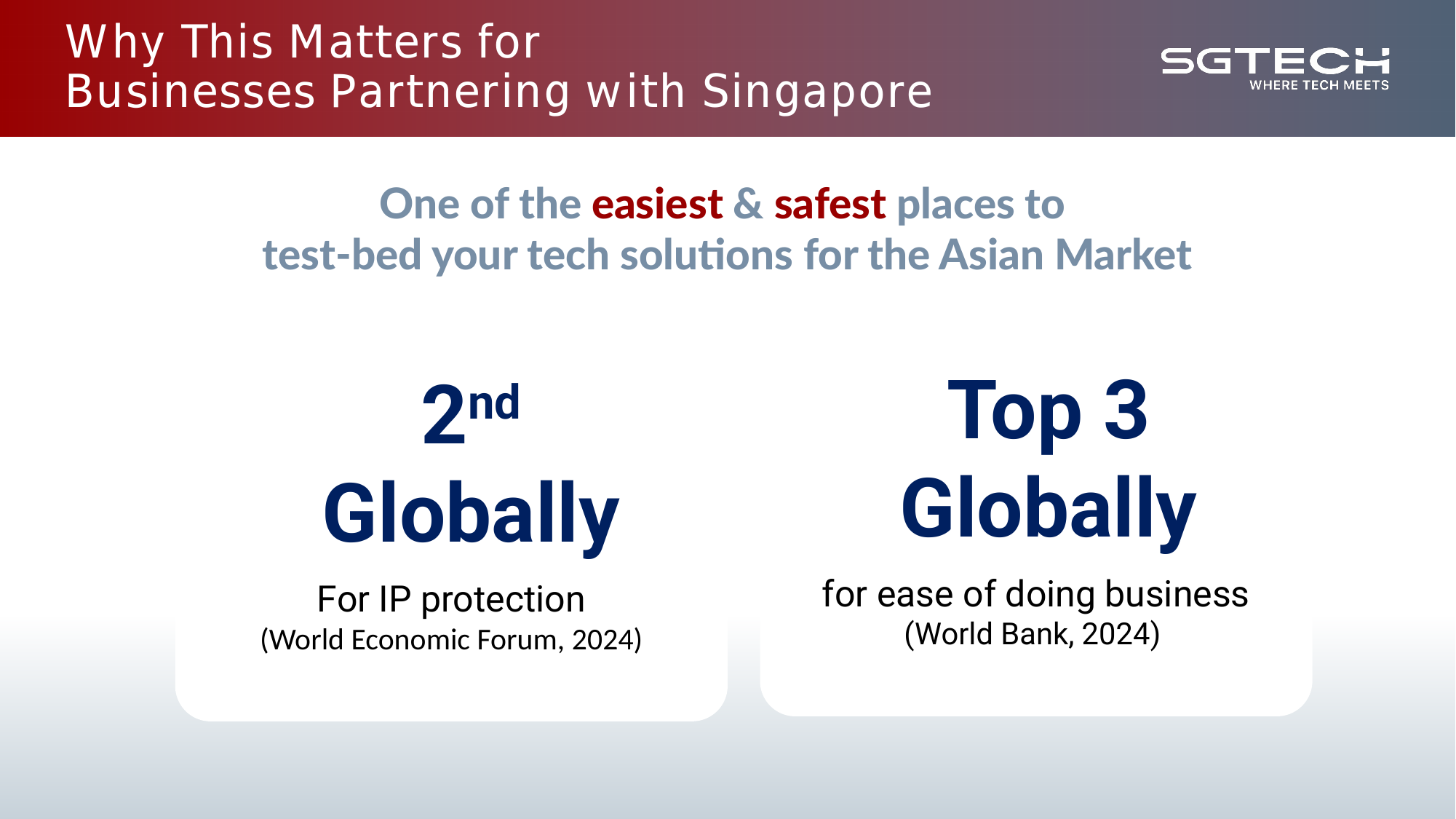

# Why This Matters for Businesses Partnering with Singapore
One of the easiest & safest places to
test-bed your tech solutions for the Asian Market
Top 3 Globally
2nd Globally
for ease of doing business
(World Bank, 2024)
For IP protection
(World Economic Forum, 2024)